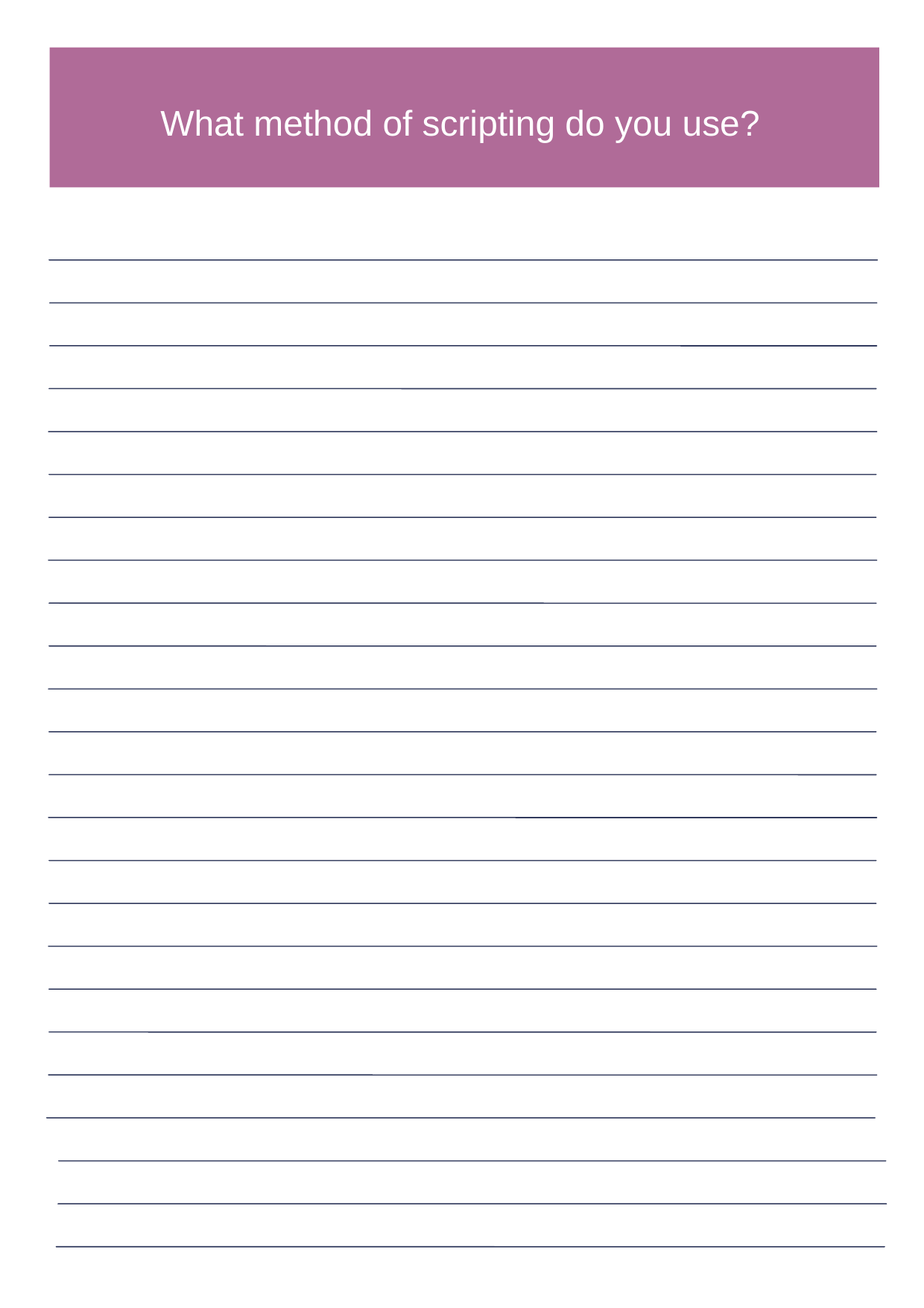

What method of scripting do you use?